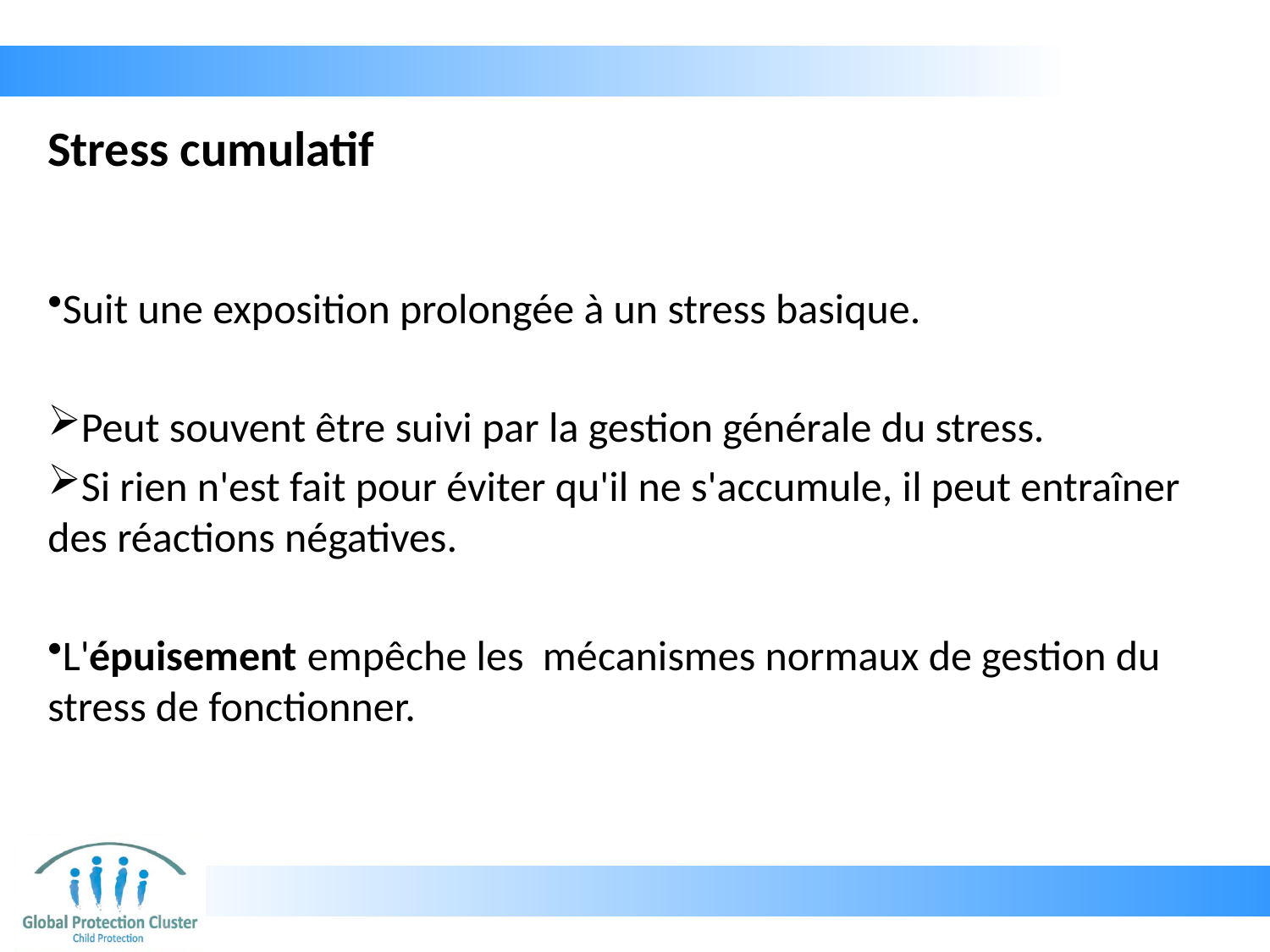

# Stress cumulatif

Suit une exposition prolongée à un stress basique.

Peut souvent être suivi par la gestion générale du stress.
Si rien n'est fait pour éviter qu'il ne s'accumule, il peut entraîner des réactions négatives.

L'épuisement empêche les  mécanismes normaux de gestion du stress de fonctionner.